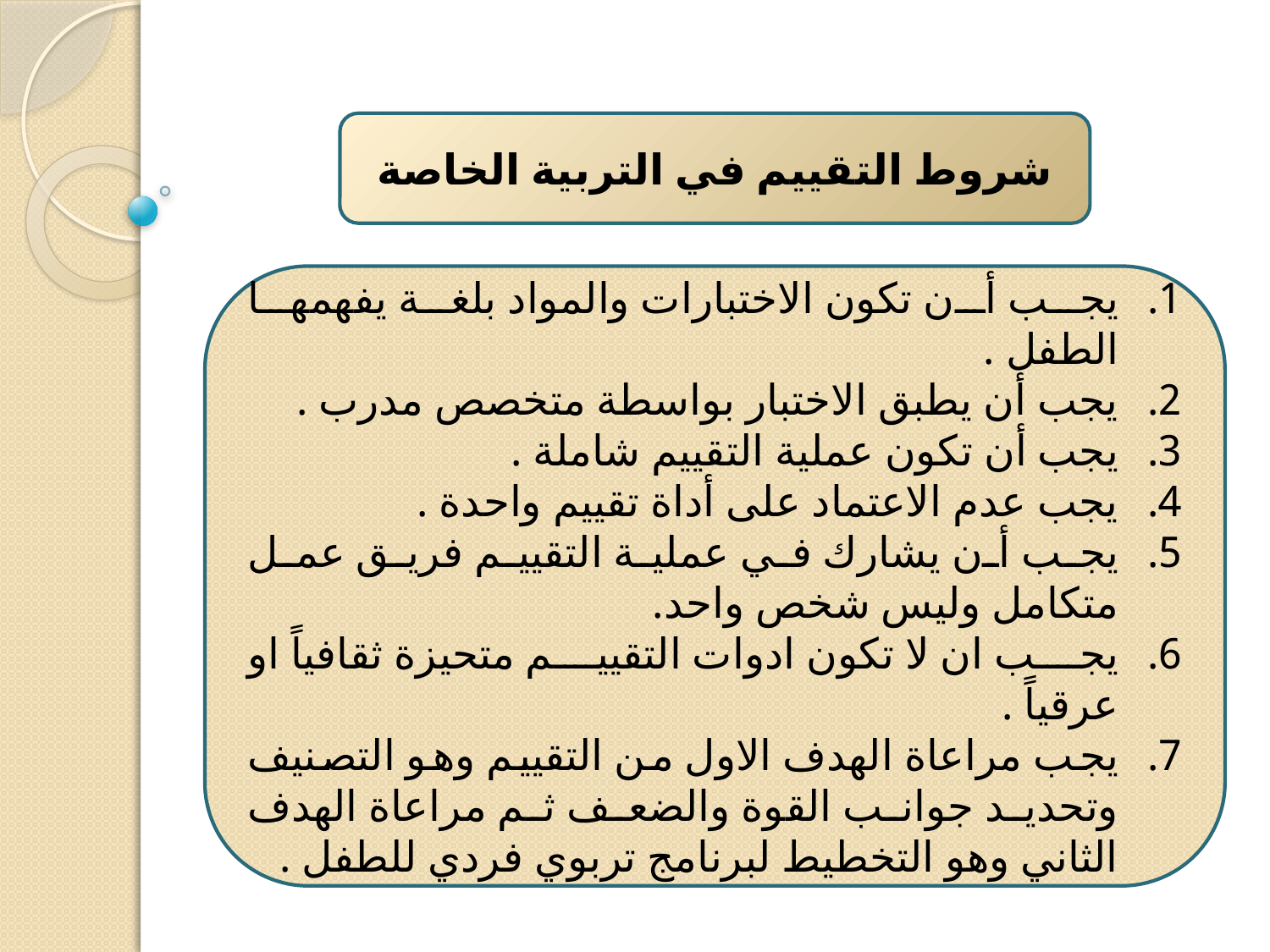

شروط التقييم في التربية الخاصة
يجب أن تكون الاختبارات والمواد بلغة يفهمها الطفل .
يجب أن يطبق الاختبار بواسطة متخصص مدرب .
يجب أن تكون عملية التقييم شاملة .
يجب عدم الاعتماد على أداة تقييم واحدة .
يجب أن يشارك في عملية التقييم فريق عمل متكامل وليس شخص واحد.
يجب ان لا تكون ادوات التقييم متحيزة ثقافياً او عرقياً .
يجب مراعاة الهدف الاول من التقييم وهو التصنيف وتحديد جوانب القوة والضعف ثم مراعاة الهدف الثاني وهو التخطيط لبرنامج تربوي فردي للطفل .